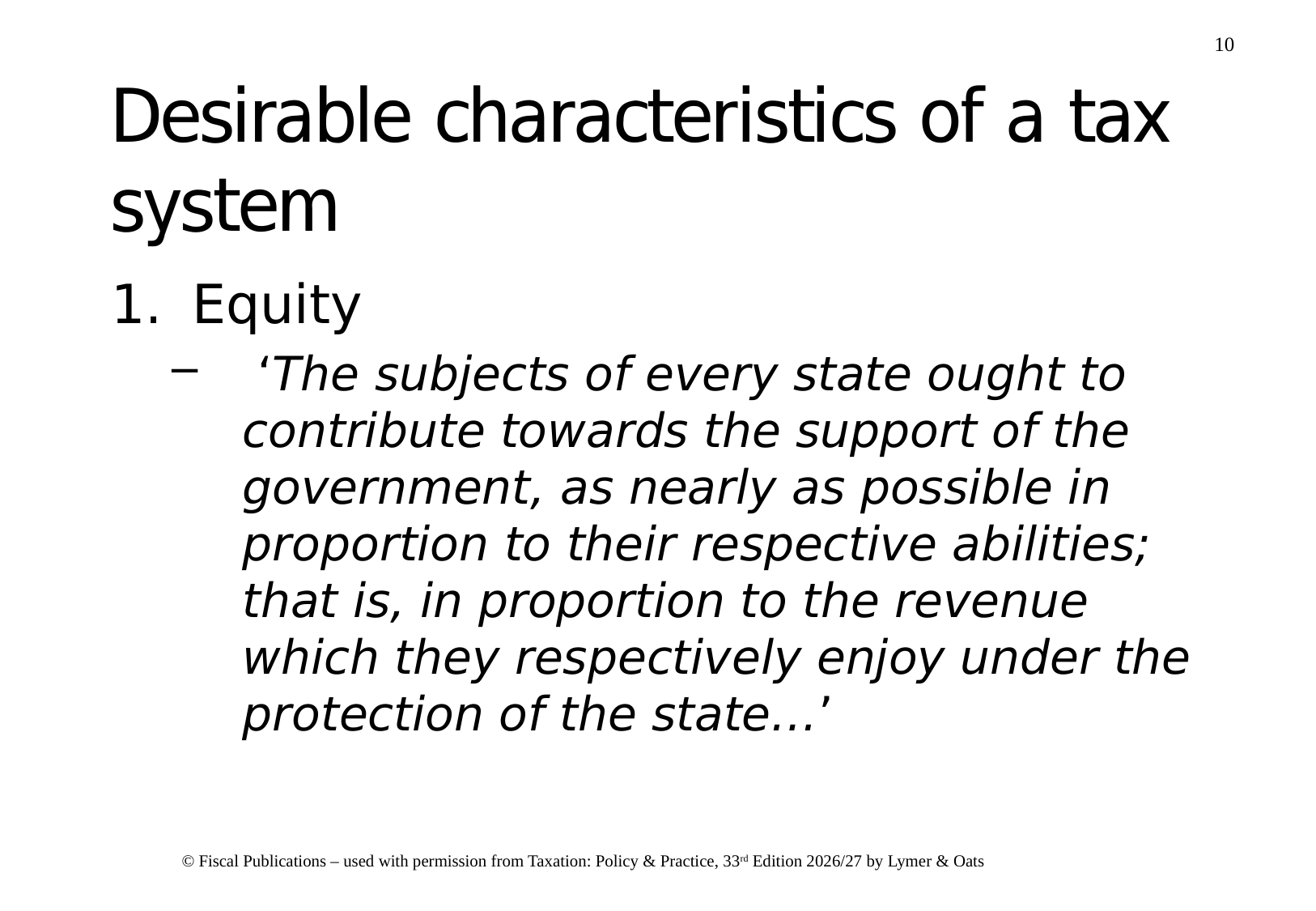

# Desirable characteristics of a tax system
Equity
 ‘The subjects of every state ought to contribute towards the support of the government, as nearly as possible in proportion to their respective abilities; that is, in proportion to the revenue which they respectively enjoy under the protection of the state…’